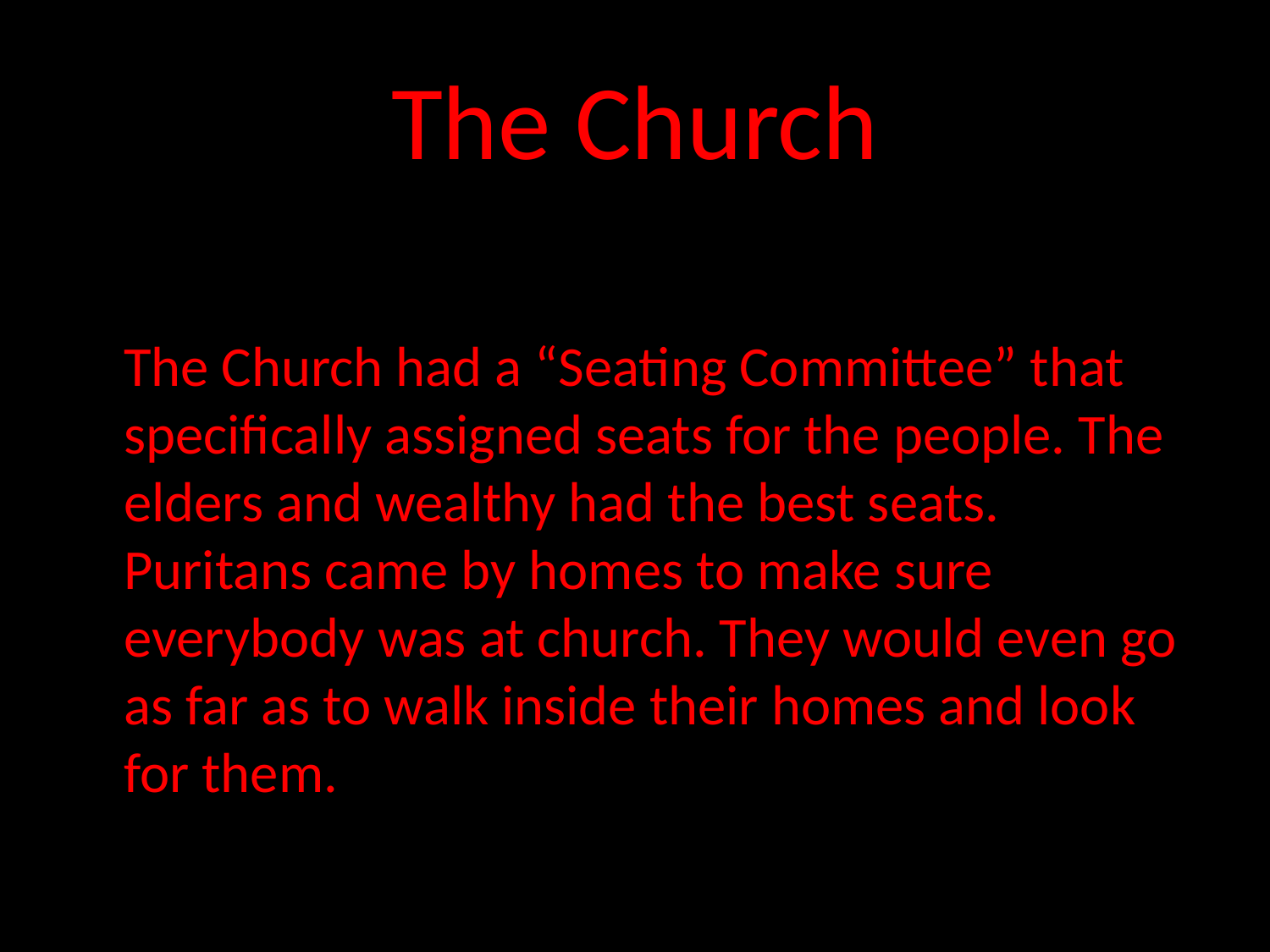

# The Church
	The Church had a “Seating Committee” that specifically assigned seats for the people. The elders and wealthy had the best seats. Puritans came by homes to make sure everybody was at church. They would even go as far as to walk inside their homes and look for them.